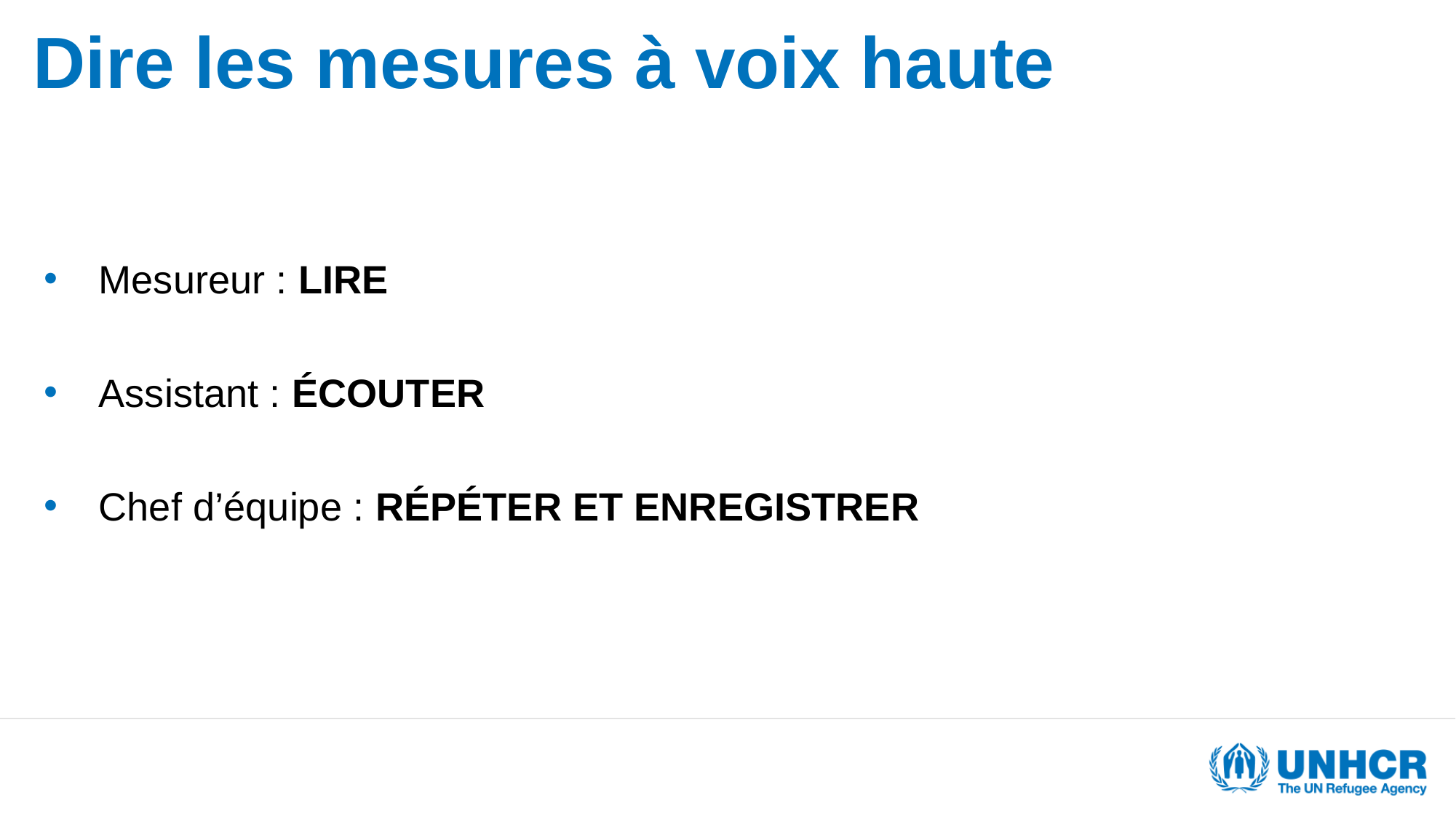

# Dire les mesures à voix haute
Mesureur : LIRE

Assistant : ÉCOUTER

Chef d’équipe : RÉPÉTER ET ENREGISTRER